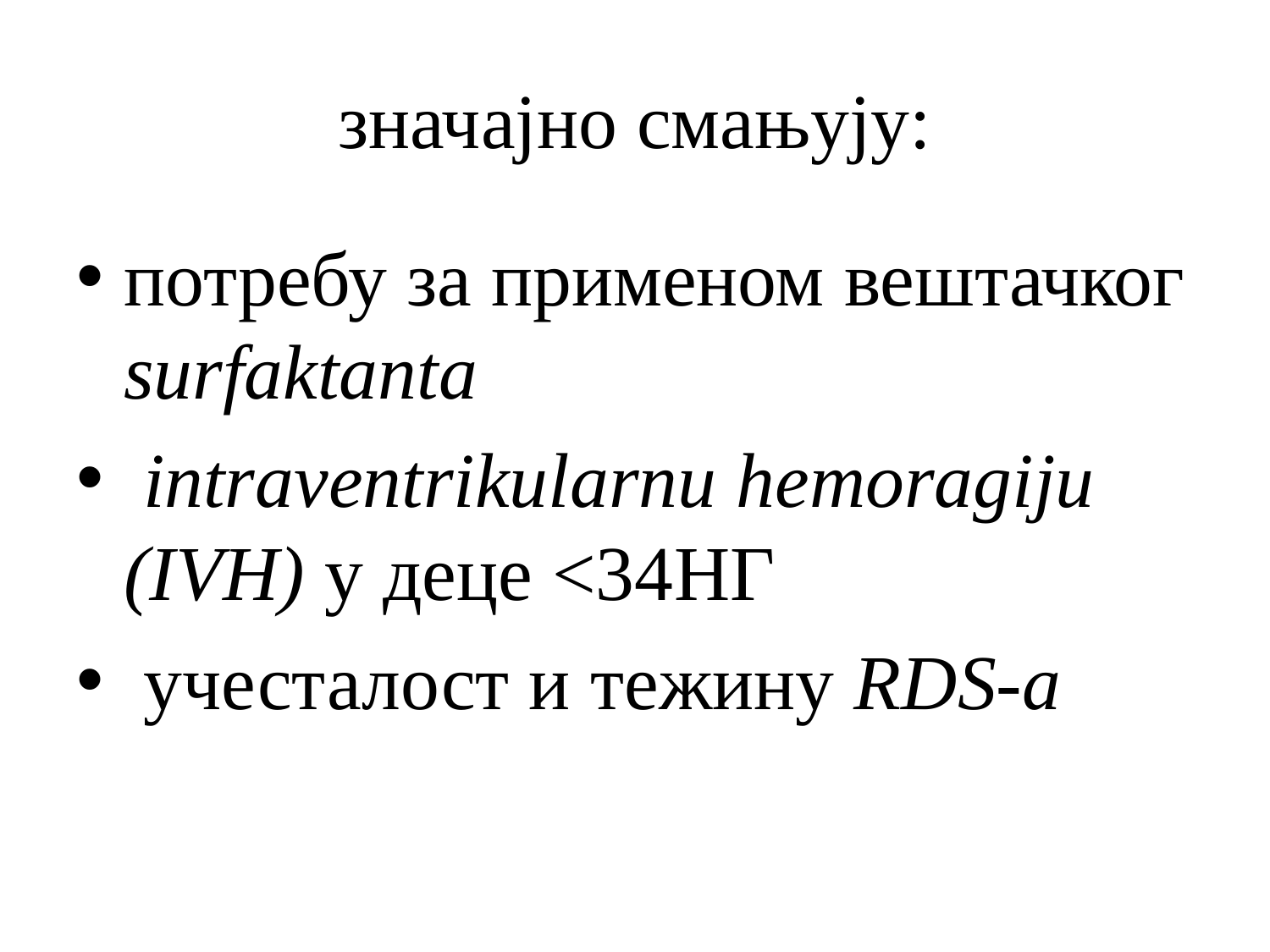

# значајно смањују:
потребу за применом вештачког surfaktanta
 intraventrikularnu hemoragiju (IVH) у децe <34НГ
 учесталост и тежину RDS-a